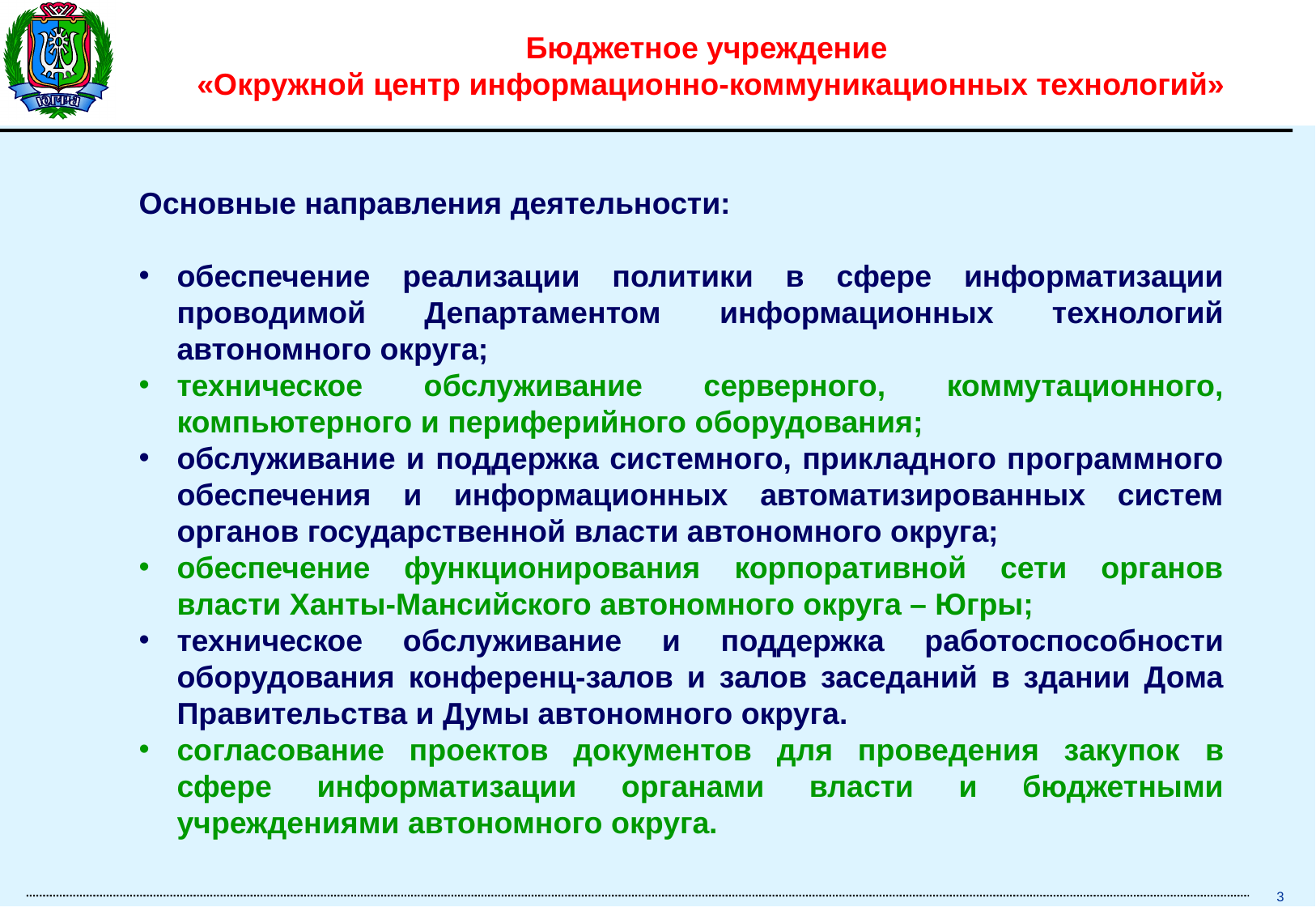

Основные направления деятельности:

обеспечение реализации политики в сфере информатизации проводимой Департаментом информационных технологий автономного округа;
техническое обслуживание серверного, коммутационного, компьютерного и периферийного оборудования;
обслуживание и поддержка системного, прикладного программного обеспечения и информационных автоматизированных систем органов государственной власти автономного округа;
обеспечение функционирования корпоративной сети органов власти Ханты-Мансийского автономного округа – Югры;
техническое обслуживание и поддержка работоспособности оборудования конференц-залов и залов заседаний в здании Дома Правительства и Думы автономного округа.
согласование проектов документов для проведения закупок в сфере информатизации органами власти и бюджетными учреждениями автономного округа.